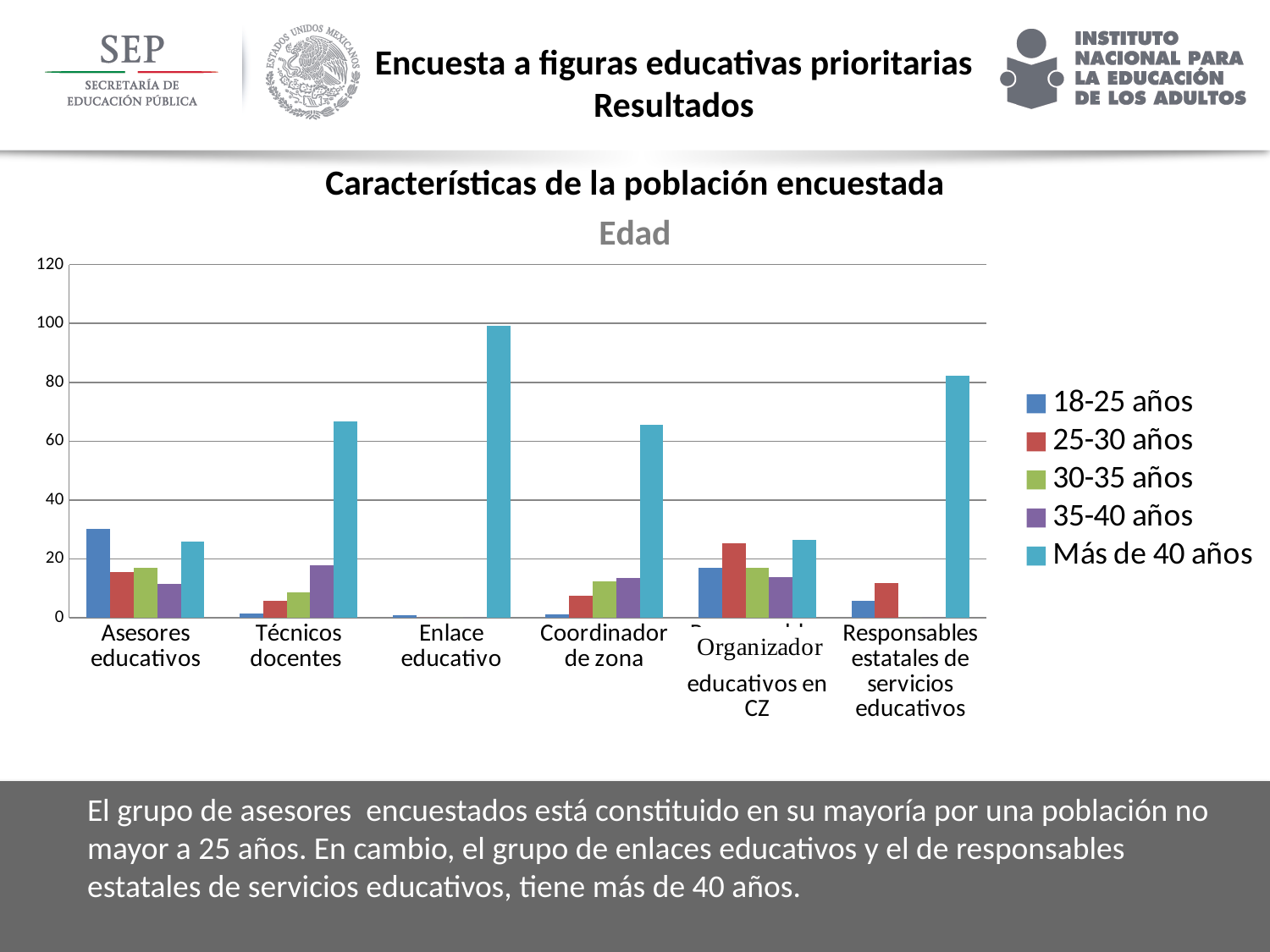

Encuesta a figuras educativas prioritarias
Resultados
Características de la población encuestada

### Chart: Edad

| Category | 18-25 años | 25-30 años | 30-35 años | 35-40 años | Más de 40 años |
|---|---|---|---|---|---|
| Asesores educativos | 30.1 | 15.5 | 16.9 | 11.6 | 25.7 |
| Técnicos docentes  | 1.4 | 5.7 | 8.5 | 17.7 | 66.7 |
| Enlace educativo | 0.760000000000003 | 0.0 | 0.0 | 0.0 | 99.2 |
| Coordinador de zona | 1.2 | 7.4 | 12.3 | 13.5 | 65.4 |
| Responsables de servicios educativos en CZ | 17.0 | 25.3 | 17.0 | 13.8 | 26.5 |
| Responsables estatales de servicios educativos | 5.8 | 11.7 | 0.0 | 0.0 | 82.3 |
El grupo de asesores  encuestados está constituido en su mayoría por una población no mayor a 25 años. En cambio, el grupo de enlaces educativos y el de responsables estatales de servicios educativos, tiene más de 40 años.

5